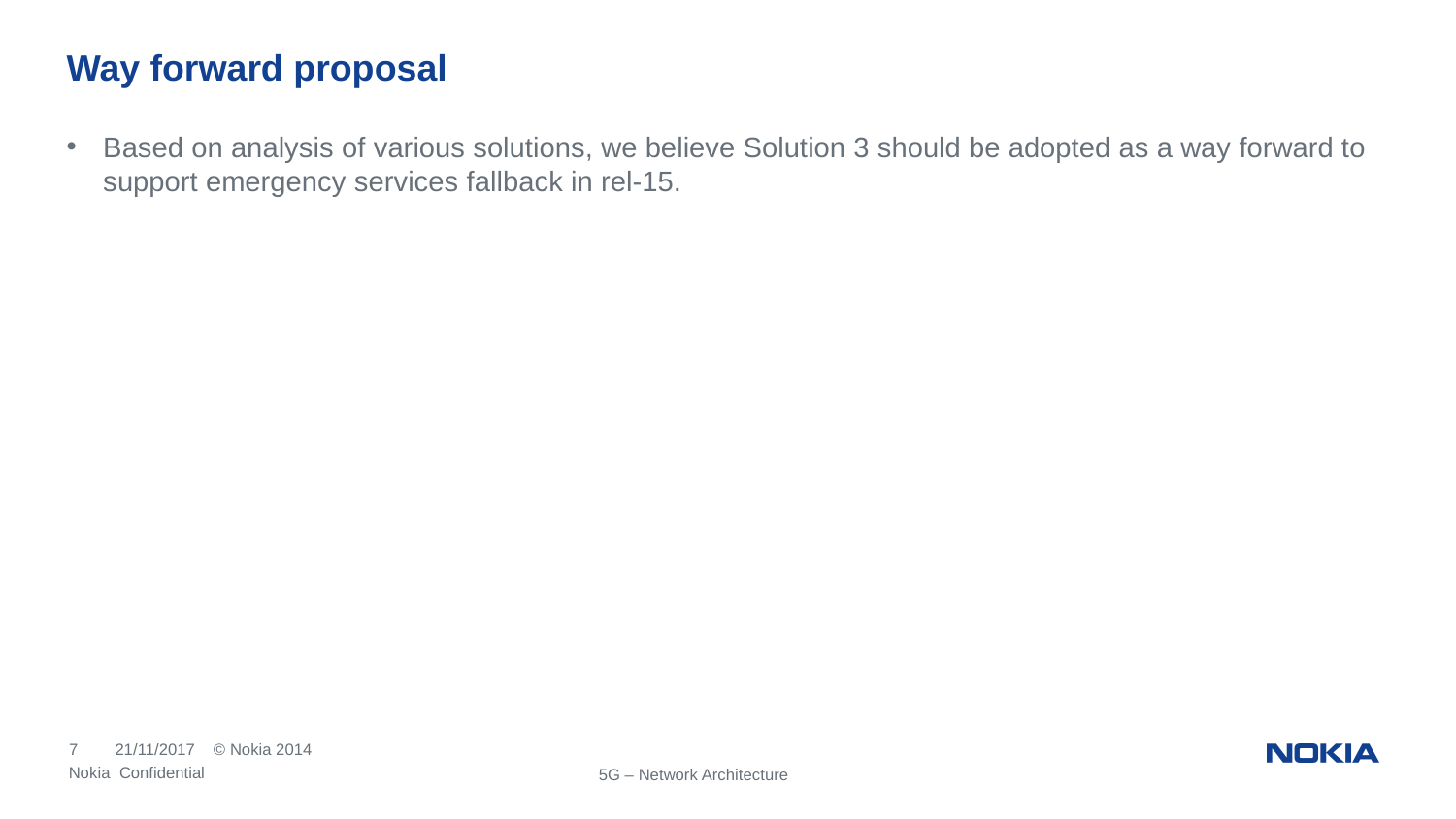

# Way forward proposal
Based on analysis of various solutions, we believe Solution 3 should be adopted as a way forward to support emergency services fallback in rel-15.